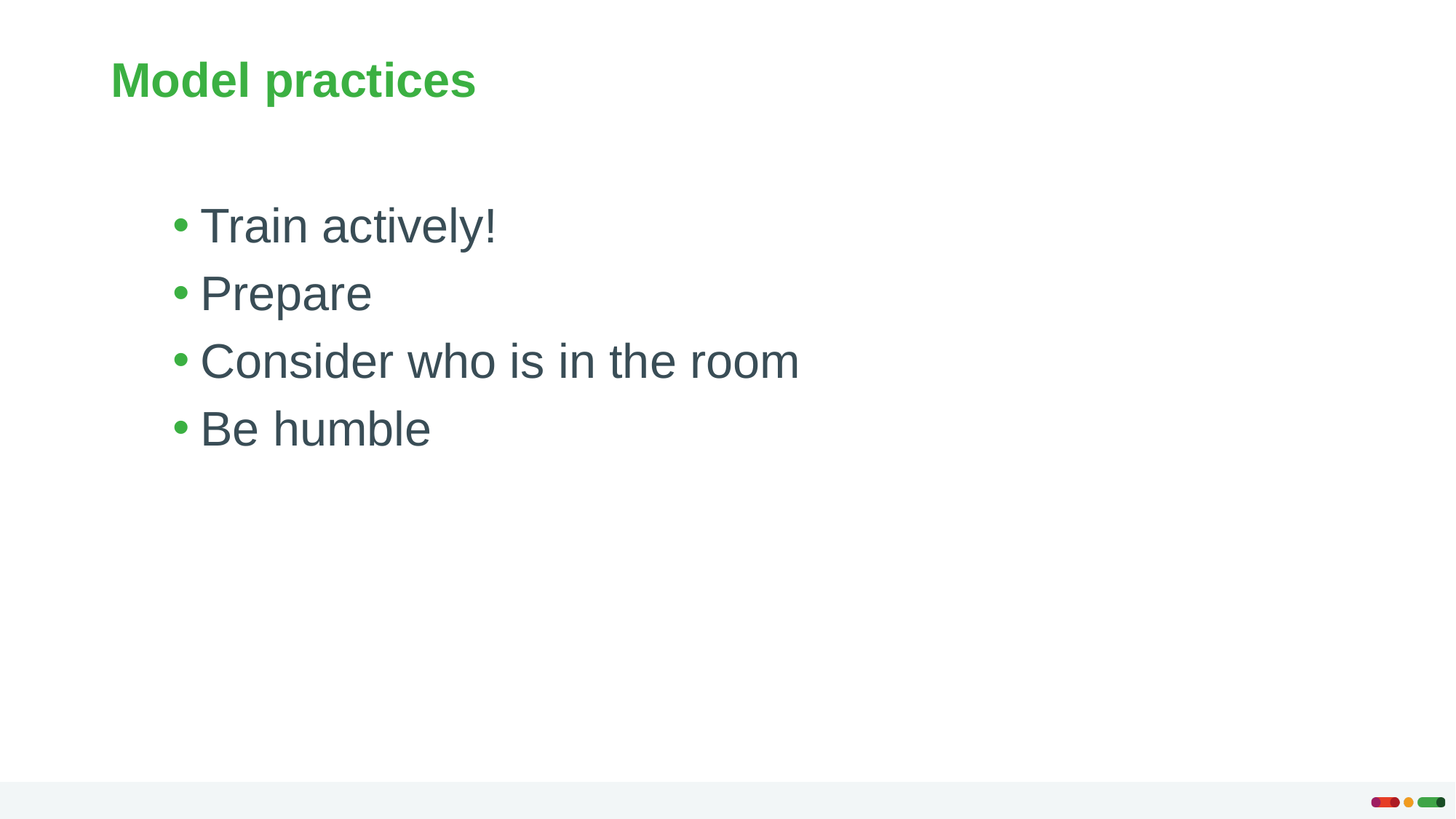

# Model practices
Train actively!
Prepare
Consider who is in the room
Be humble